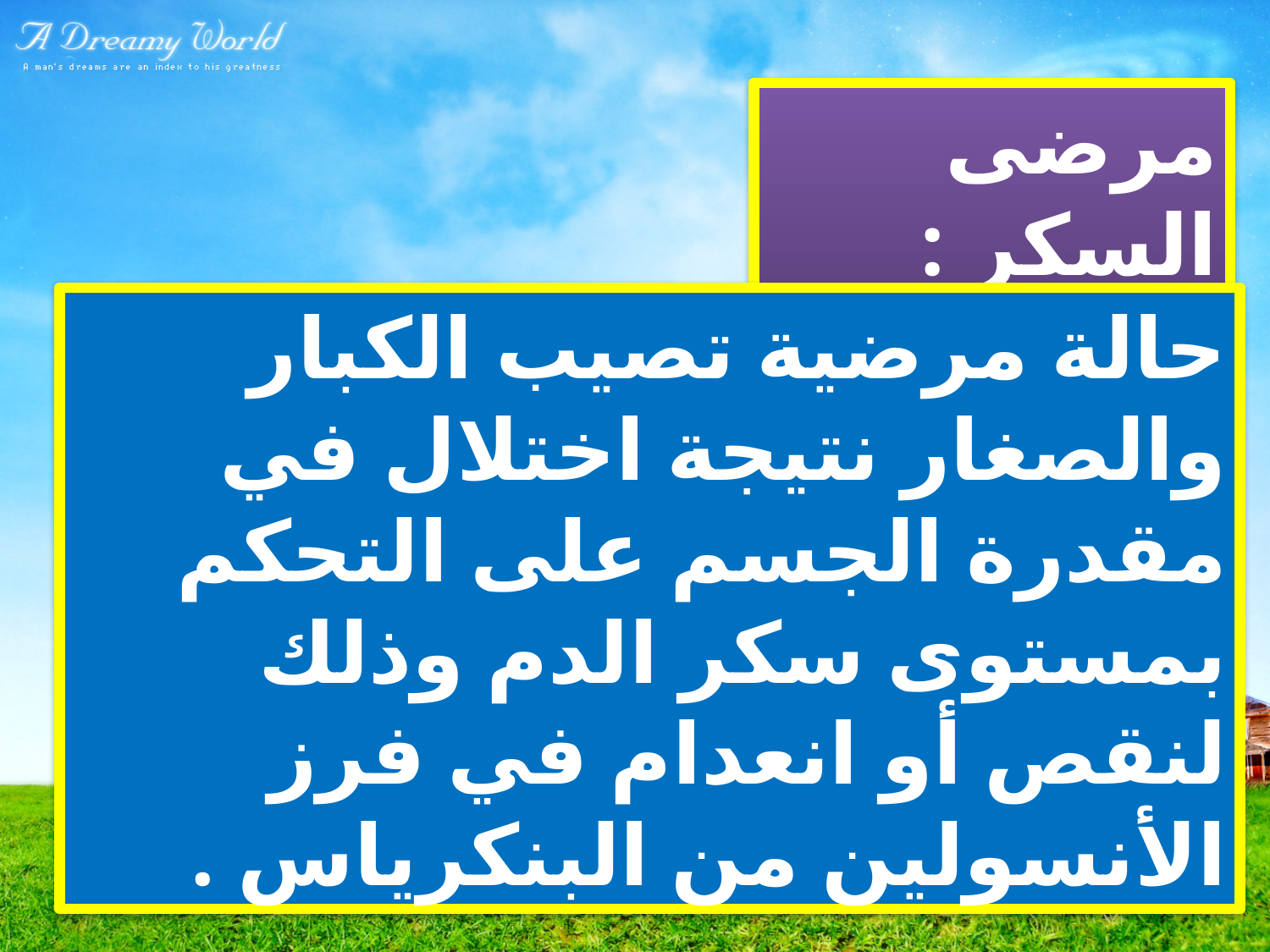

مرضى السكر :
حالة مرضية تصيب الكبار والصغار نتيجة اختلال في مقدرة الجسم على التحكم بمستوى سكر الدم وذلك لنقص أو انعدام في فرز الأنسولين من البنكرياس .